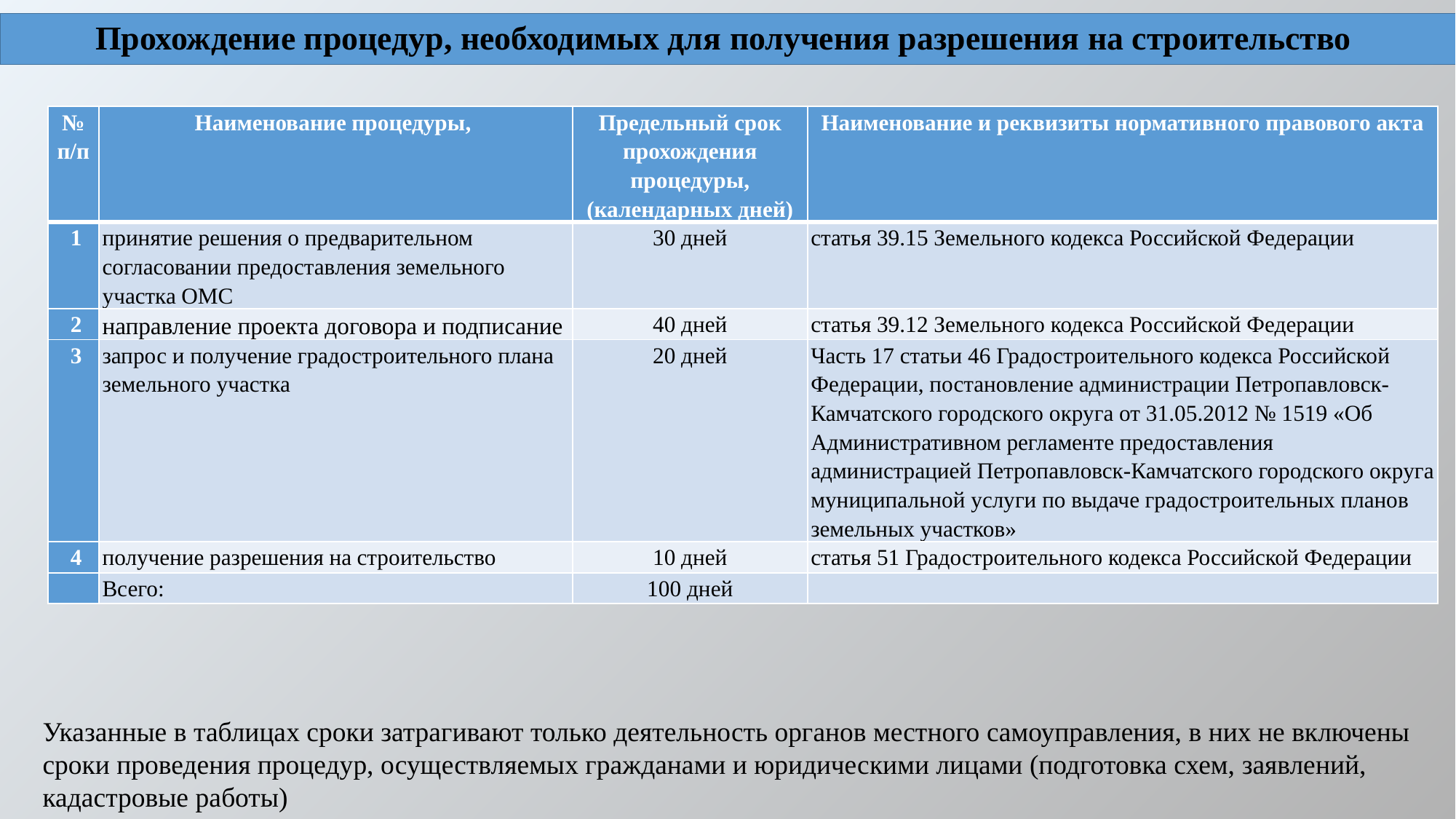

Прохождение процедур, необходимых для получения разрешения на строительство

| № п/п | Наименование процедуры, | Предельный срок прохождения процедуры, (календарных дней) | Наименование и реквизиты нормативного правового акта |
| --- | --- | --- | --- |
| 1 | принятие решения о предварительном согласовании предоставления земельного участка ОМС | 30 дней | статья 39.15 Земельного кодекса Российской Федерации |
| 2 | направление проекта договора и подписание | 40 дней | статья 39.12 Земельного кодекса Российской Федерации |
| 3 | запрос и получение градостроительного плана земельного участка | 20 дней | Часть 17 статьи 46 Градостроительного кодекса Российской Федерации, постановление администрации Петропавловск-Камчатского городского округа от 31.05.2012 № 1519 «Об Административном регламенте предоставления администрацией Петропавловск-Камчатского городского округа муниципальной услуги по выдаче градостроительных планов земельных участков» |
| 4 | получение разрешения на строительство | 10 дней | статья 51 Градостроительного кодекса Российской Федерации |
|  | Всего: | 100 дней |  |
Указанные в таблицах сроки затрагивают только деятельность органов местного самоуправления, в них не включены сроки проведения процедур, осуществляемых гражданами и юридическими лицами (подготовка схем, заявлений, кадастровые работы)